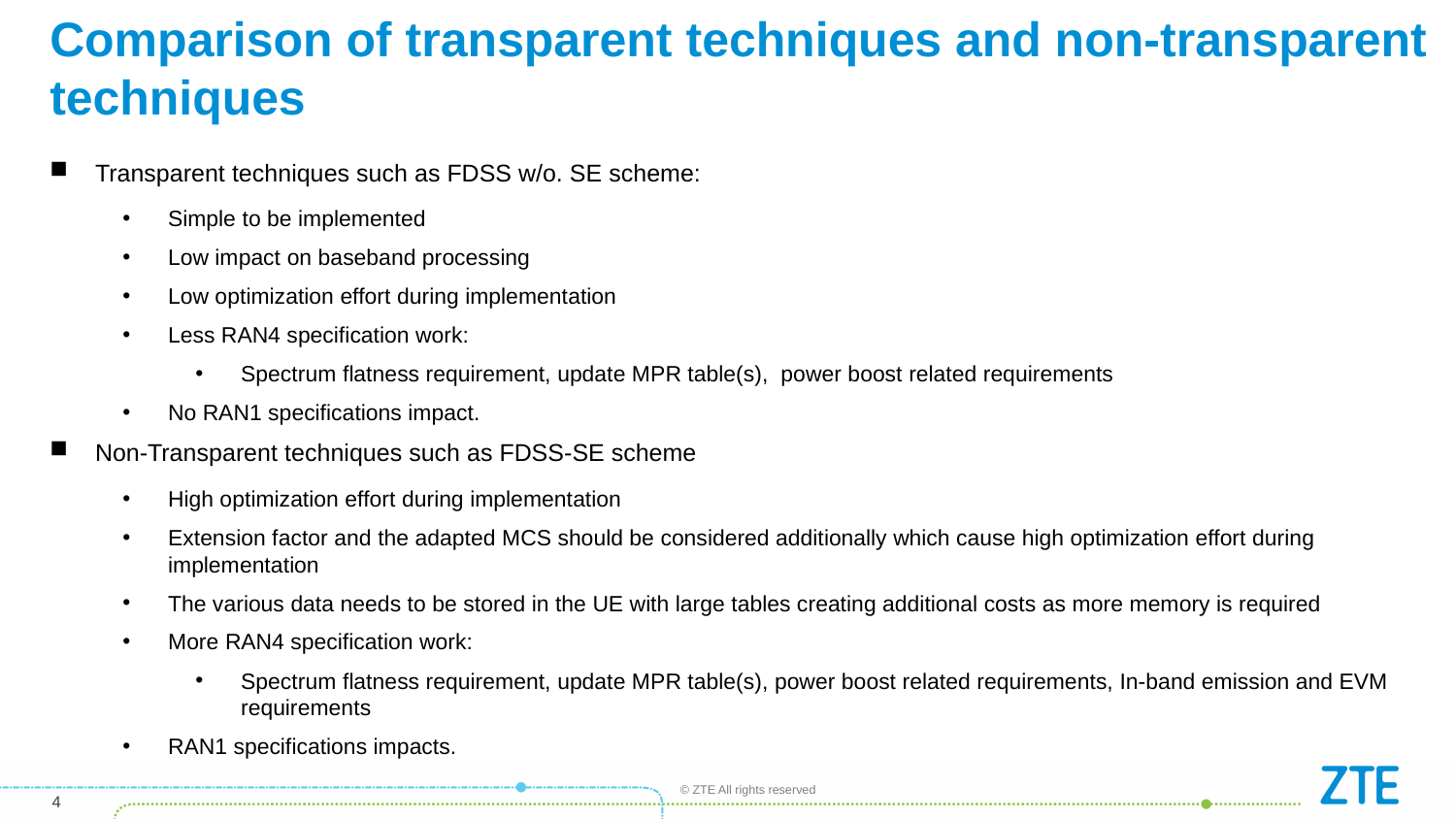

# Comparison of transparent techniques and non-transparent techniques
Transparent techniques such as FDSS w/o. SE scheme:
Simple to be implemented
Low impact on baseband processing
Low optimization effort during implementation
Less RAN4 specification work:
Spectrum flatness requirement, update MPR table(s),  power boost related requirements
No RAN1 specifications impact.
Non-Transparent techniques such as FDSS-SE scheme
High optimization effort during implementation
Extension factor and the adapted MCS should be considered additionally which cause high optimization effort during implementation
The various data needs to be stored in the UE with large tables creating additional costs as more memory is required
More RAN4 specification work:
Spectrum flatness requirement, update MPR table(s), power boost related requirements, In-band emission and EVM requirements
RAN1 specifications impacts.